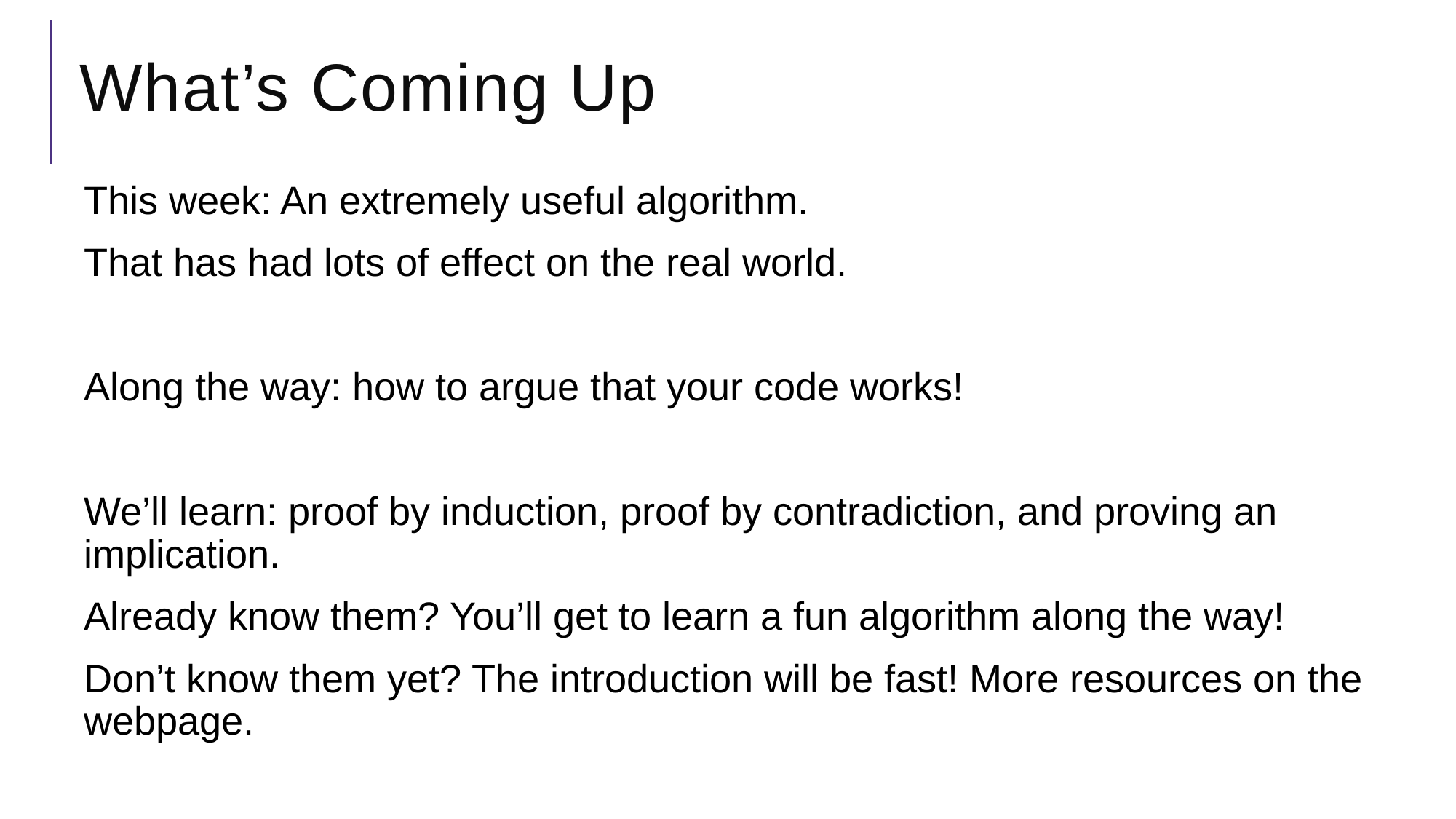

# What’s Coming Up
This week: An extremely useful algorithm.
That has had lots of effect on the real world.

Along the way: how to argue that your code works!

We’ll learn: proof by induction, proof by contradiction, and proving an implication.
Already know them? You’ll get to learn a fun algorithm along the way!
Don’t know them yet? The introduction will be fast! More resources on the webpage.